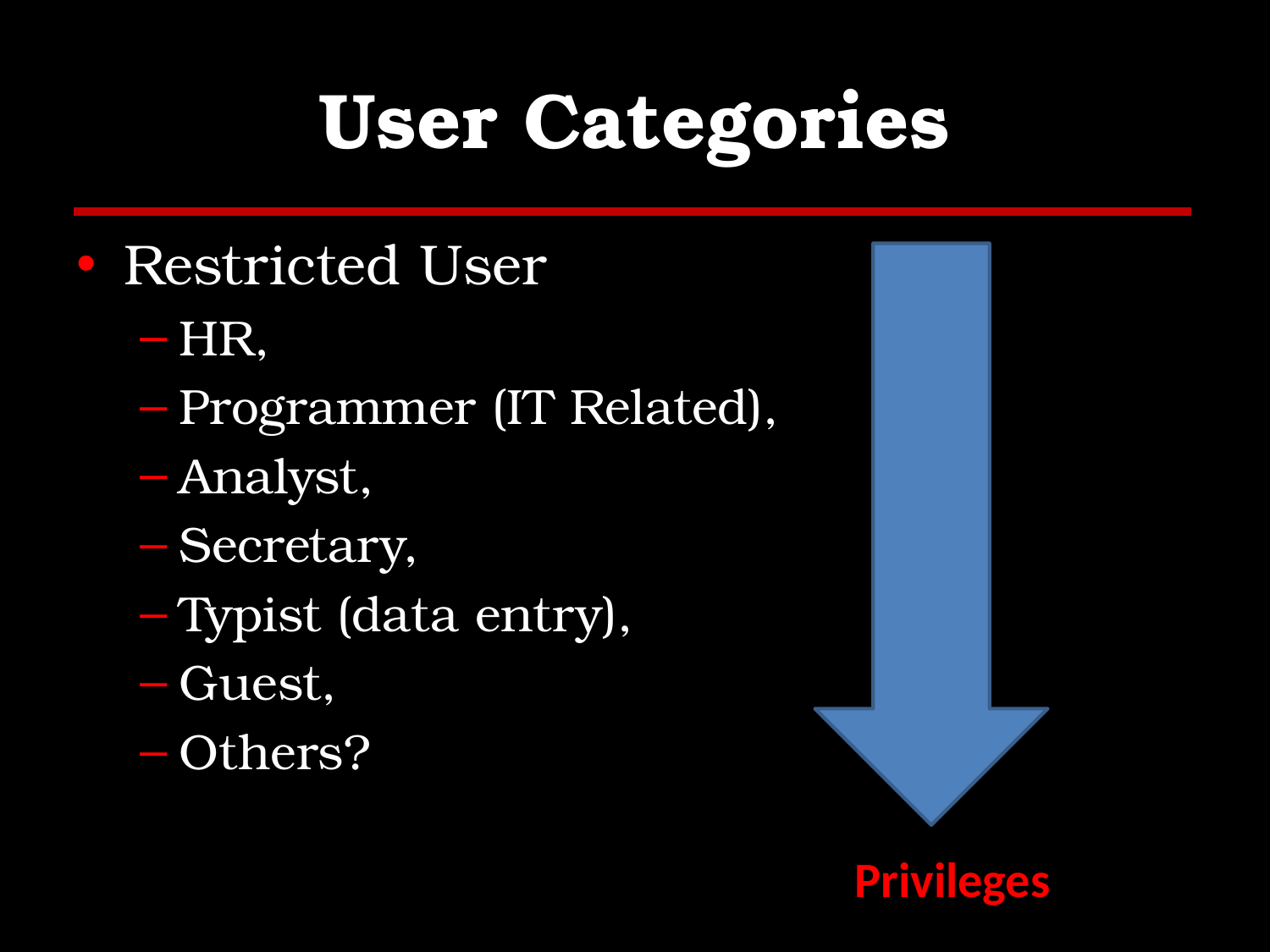

# User Categories
Restricted User
HR,
Programmer (IT Related),
Analyst,
Secretary,
Typist (data entry),
Guest,
Others?

Privileges